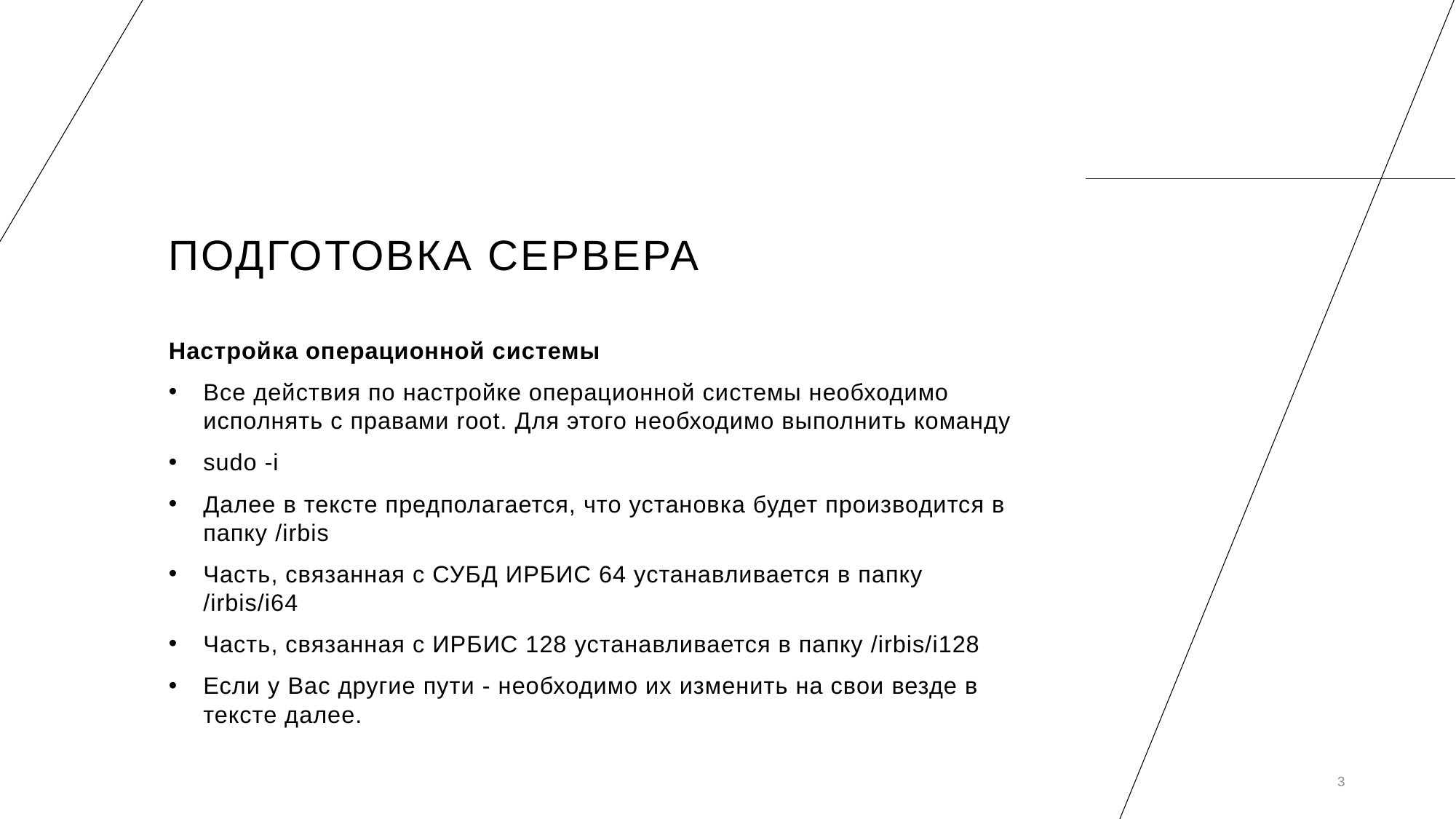

# Подготовка сервера
Настройка операционной системы
Все действия по настройке операционной системы необходимо исполнять с правами root. Для этого необходимо выполнить команду
sudo -i
Далее в тексте предполагается, что установка будет производится в папку /irbis
Часть, связанная с СУБД ИРБИС 64 устанавливается в папку /irbis/i64
Часть, связанная с ИРБИС 128 устанавливается в папку /irbis/i128
Если у Вас другие пути - необходимо их изменить на свои везде в тексте далее.
3